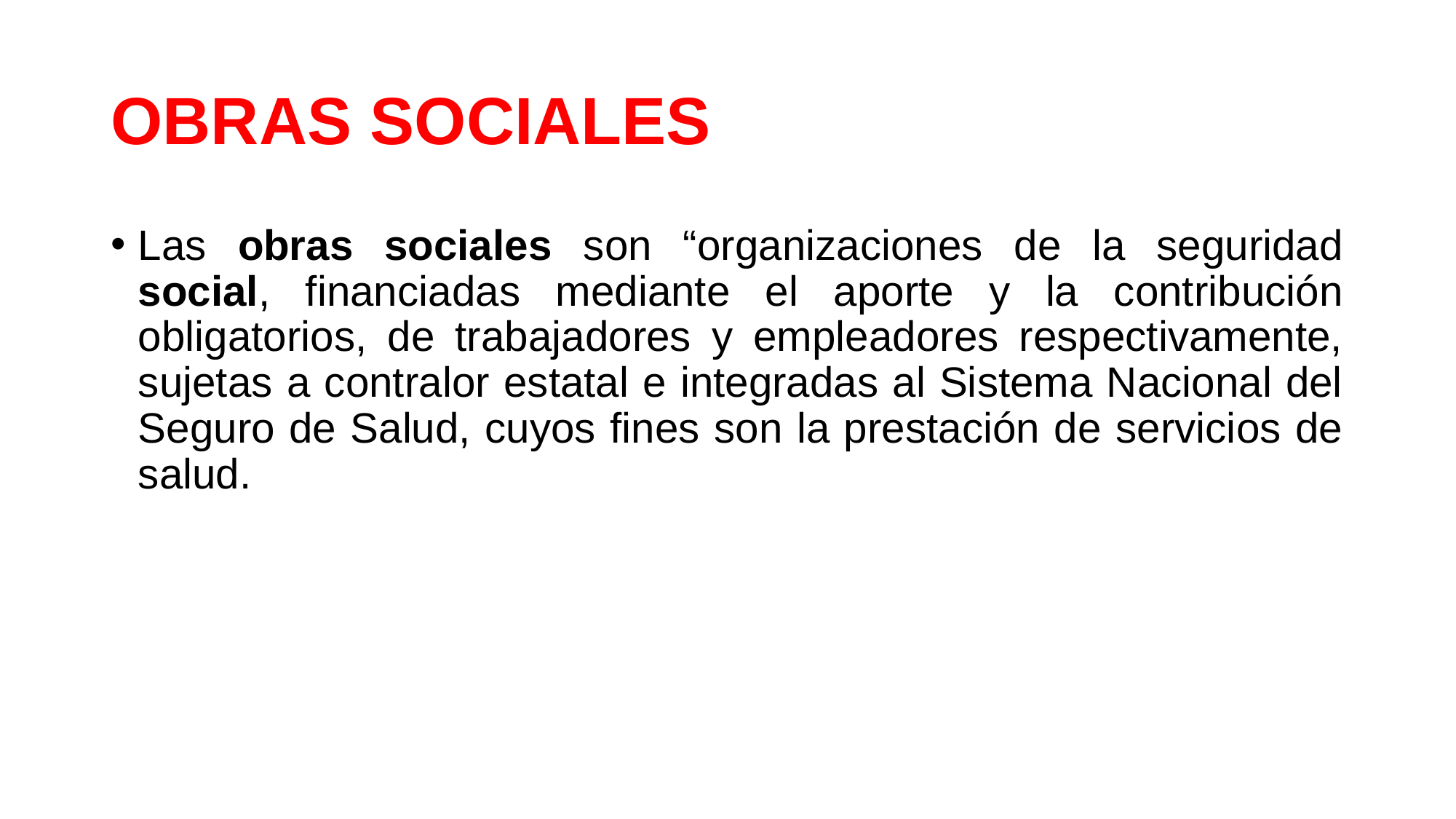

# OBRAS SOCIALES
Las obras sociales son “organizaciones de la seguridad social, financiadas mediante el aporte y la contribución obligatorios, de trabajadores y empleadores respectivamente, sujetas a contralor estatal e integradas al Sistema Nacional del Seguro de Salud, cuyos fines son la prestación de servicios de salud.